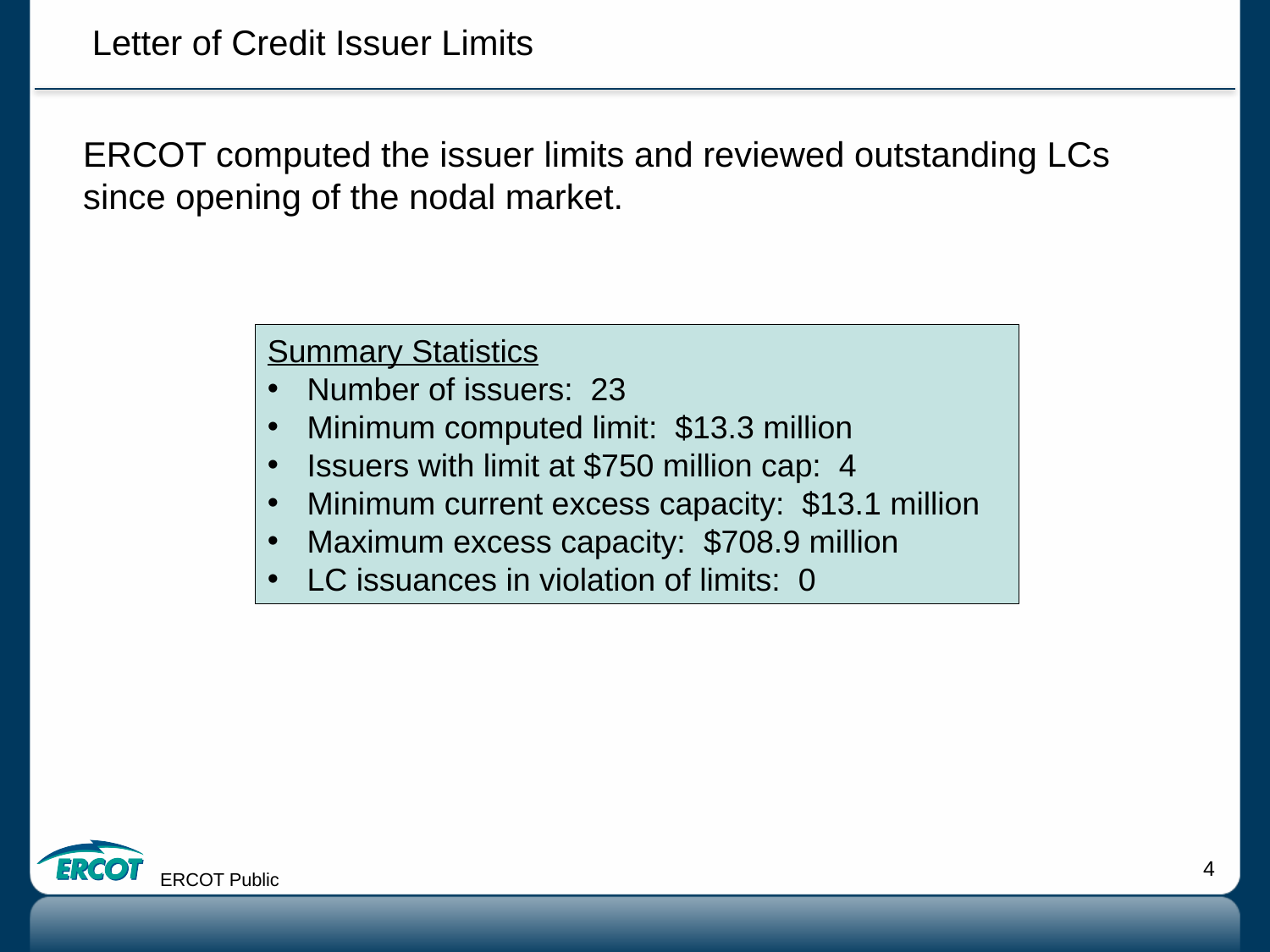

Letter of Credit Issuer Limits
ERCOT computed the issuer limits and reviewed outstanding LCs since opening of the nodal market.
Summary Statistics
Number of issuers:  23
Minimum computed limit:  $13.3 million
Issuers with limit at $750 million cap:  4
Minimum current excess capacity:  $13.1 million
Maximum excess capacity:  $708.9 million
LC issuances in violation of limits:  0

ERCOT Public